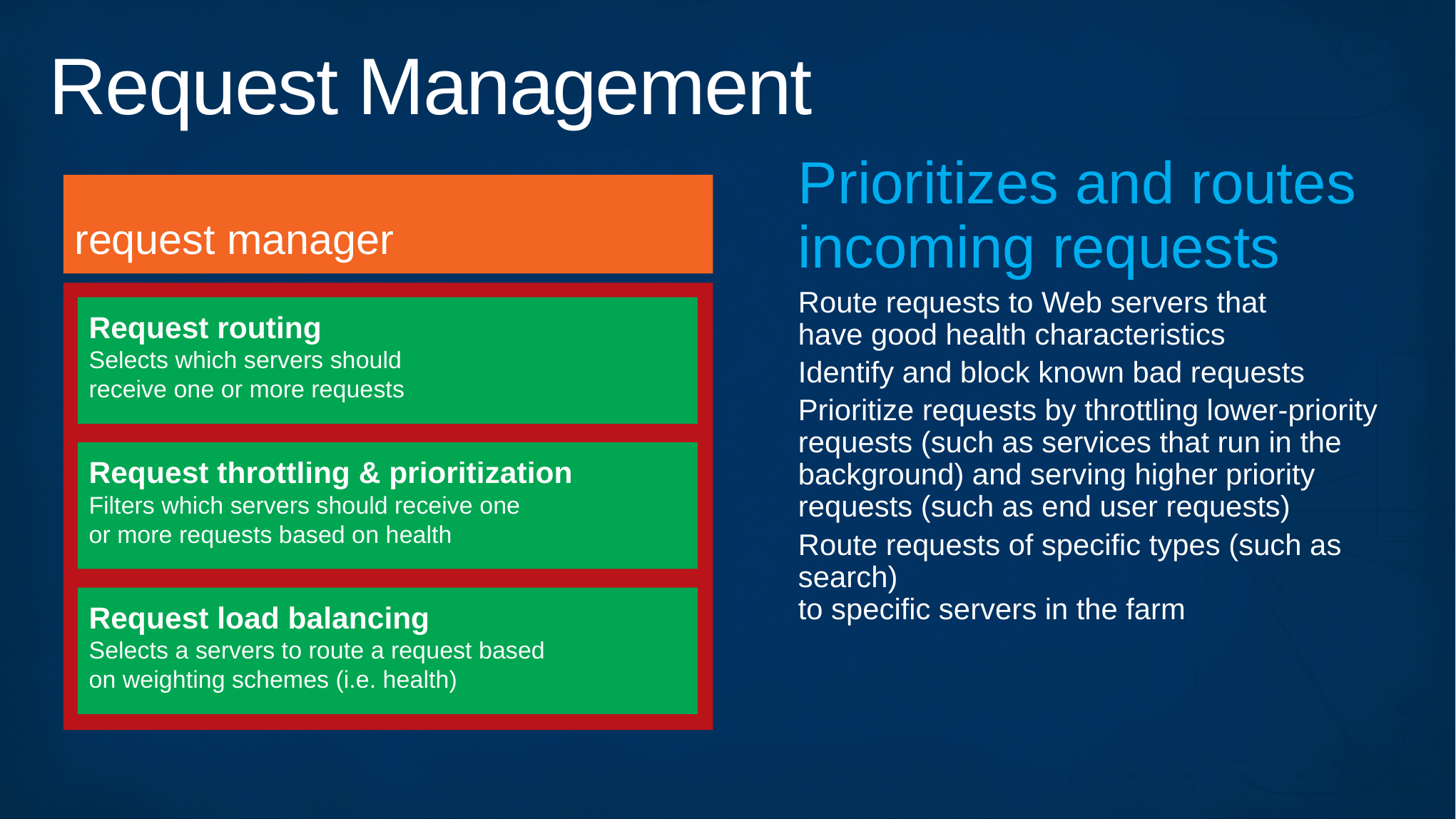

# Request Management
Prioritizes and routes incoming requests
Route requests to Web servers that
have good health characteristics
Identify and block known bad requests
Prioritize requests by throttling lower-priority requests (such as services that run in the background) and serving higher priority requests (such as end user requests)
Route requests of specific types (such as search)
to specific servers in the farm
request manager

Request routing
Selects which servers should
receive one or more requests
Request throttling & prioritization
Filters which servers should receive one
or more requests based on health
Request load balancing
Selects a servers to route a request based
on weighting schemes (i.e. health)